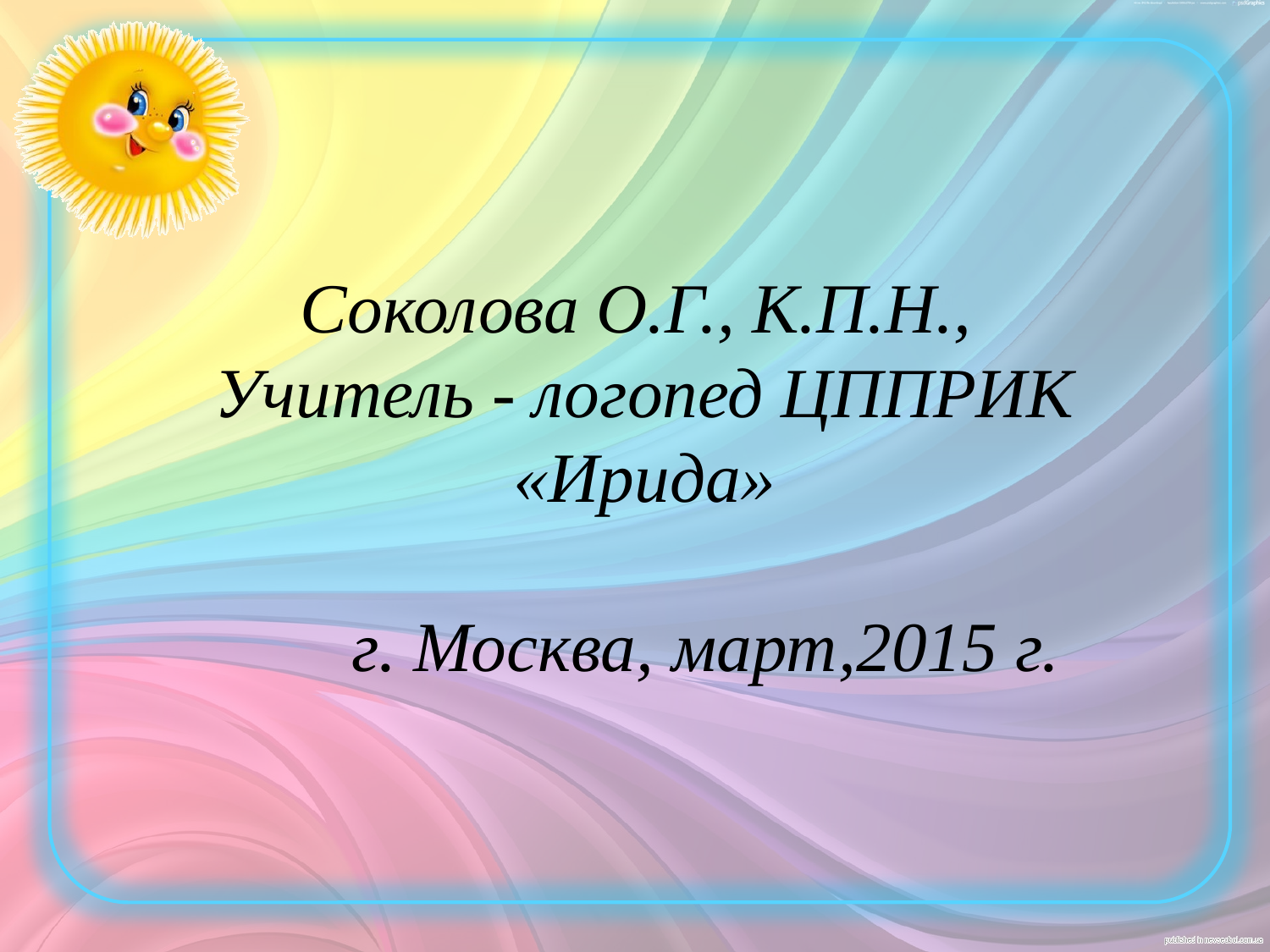

# Соколова О.Г., К.П.Н., Учитель - логопед ЦППРИК «Ирида» г. Москва, март,2015 г.